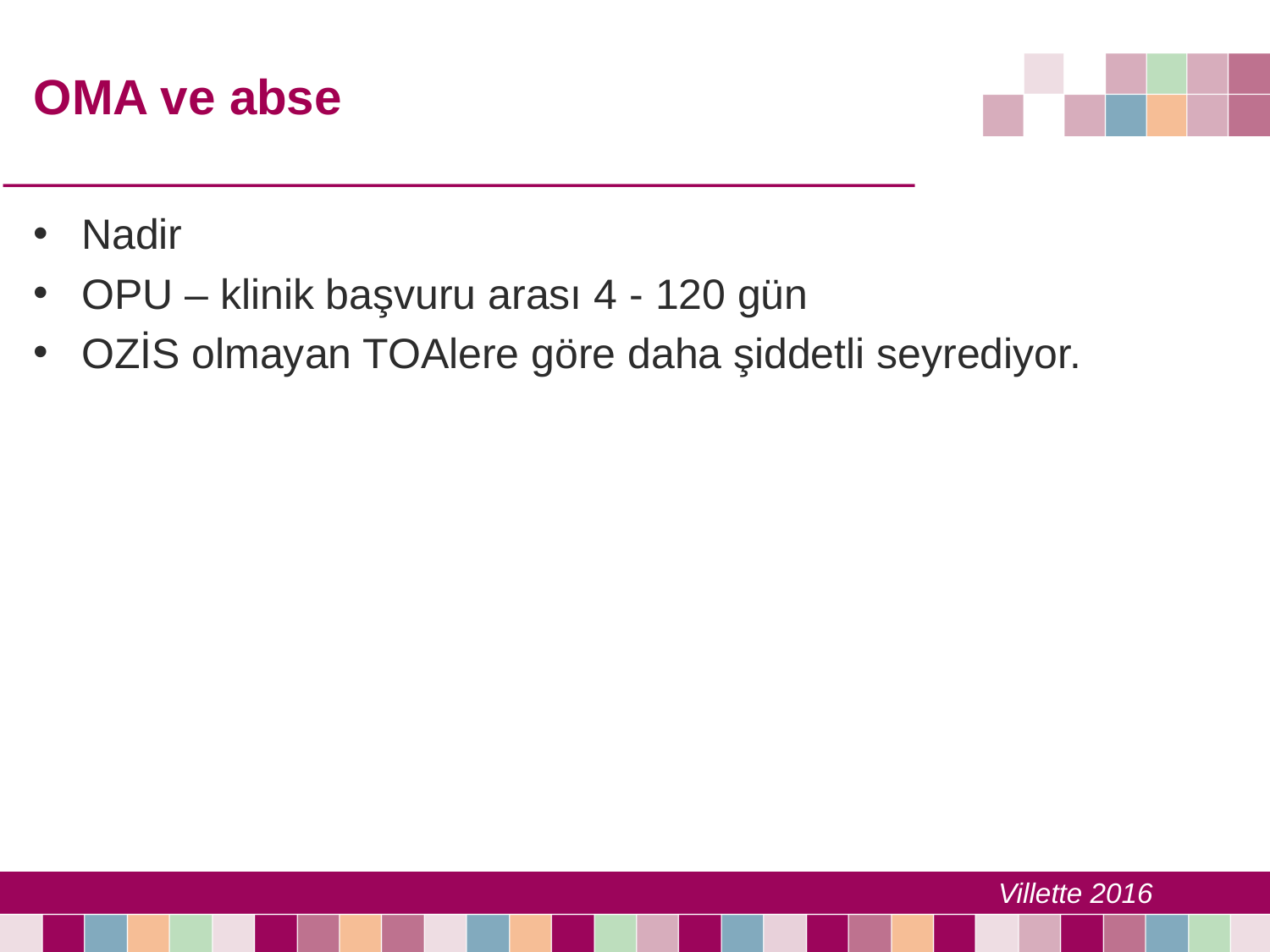

# OMA ve abse
Nadir
OPU – klinik başvuru arası 4 - 120 gün
OZİS olmayan TOAlere göre daha şiddetli seyrediyor.
Villette 2016